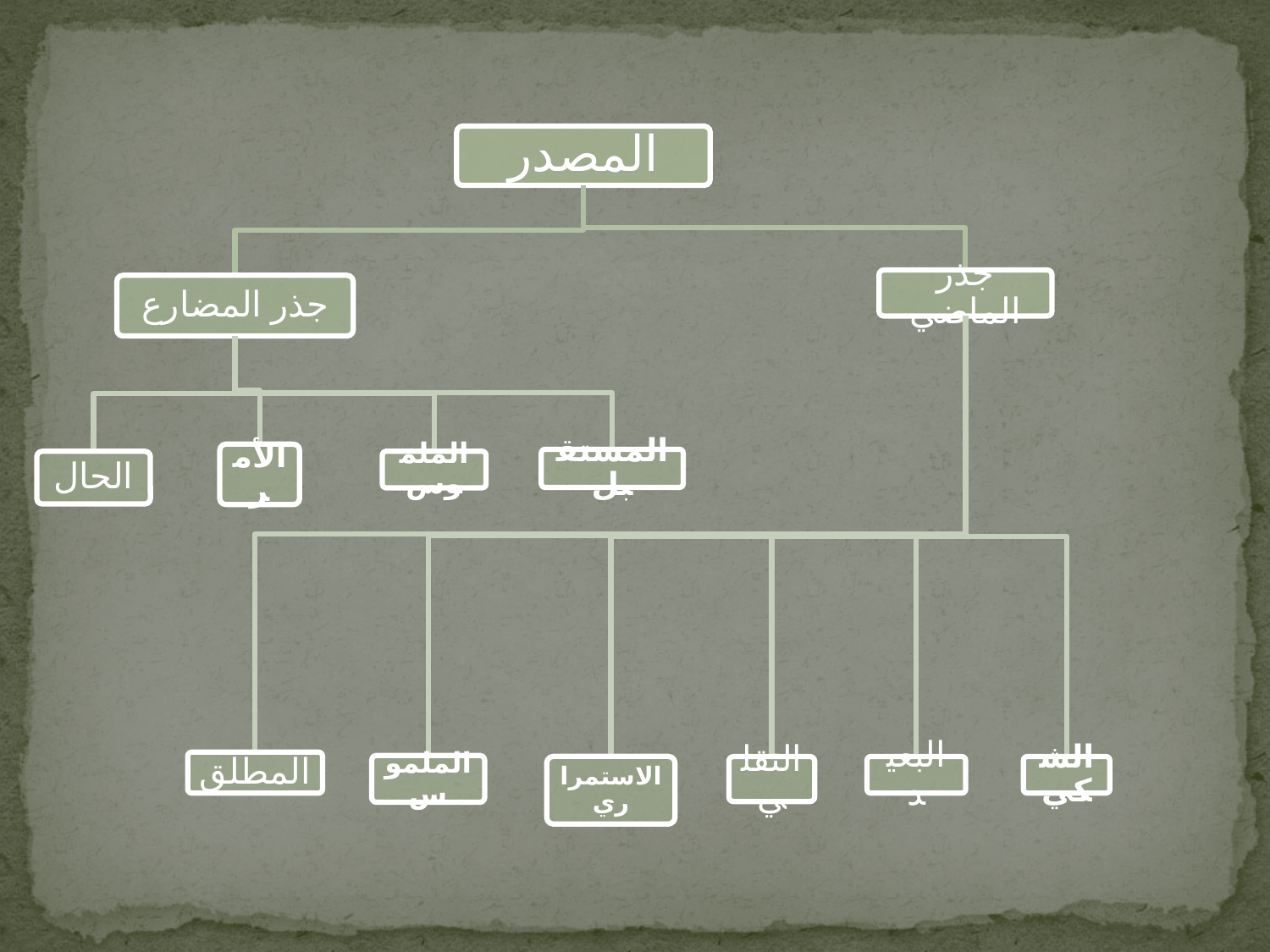

المصدر
جذر المضارع
الحال
الأمر
الملموس
المستقبل
جذر الماضي
المطلق
الملموس
الاستمراري
النقلي
البعيد
الشكي